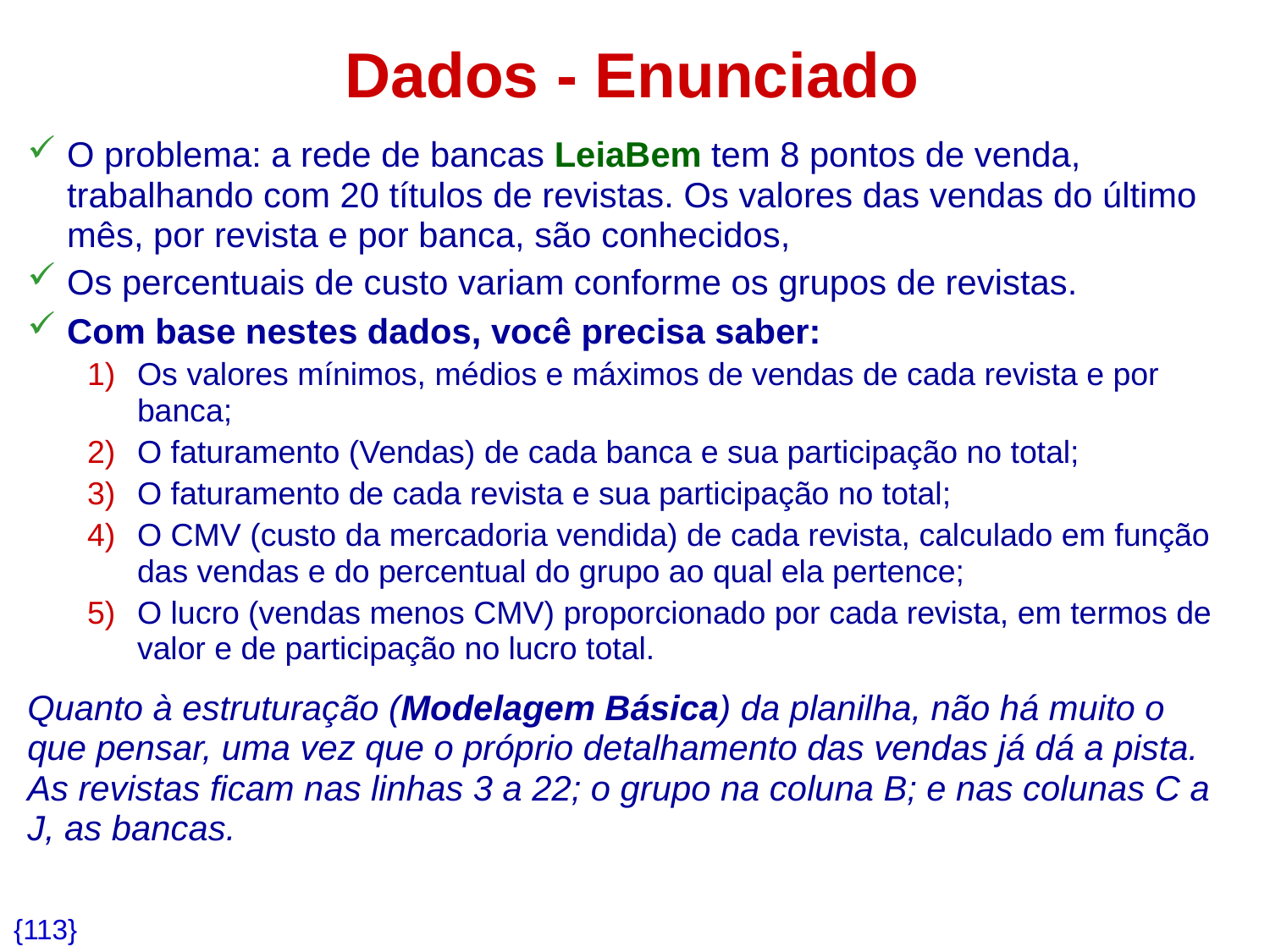

# Dados - Enunciado
O problema: a rede de bancas LeiaBem tem 8 pontos de venda, trabalhando com 20 títulos de revistas. Os valores das vendas do último mês, por revista e por banca, são conhecidos,
Os percentuais de custo variam conforme os grupos de revistas.
Com base nestes dados, você precisa saber:
Os valores mínimos, médios e máximos de vendas de cada revista e por banca;
O faturamento (Vendas) de cada banca e sua participação no total;
O faturamento de cada revista e sua participação no total;
O CMV (custo da mercadoria vendida) de cada revista, calculado em função das vendas e do percentual do grupo ao qual ela pertence;
O lucro (vendas menos CMV) proporcionado por cada revista, em termos de valor e de participação no lucro total.
Quanto à estruturação (Modelagem Básica) da planilha, não há muito o que pensar, uma vez que o próprio detalhamento das vendas já dá a pista. As revistas ficam nas linhas 3 a 22; o grupo na coluna B; e nas colunas C a J, as bancas.
{113}